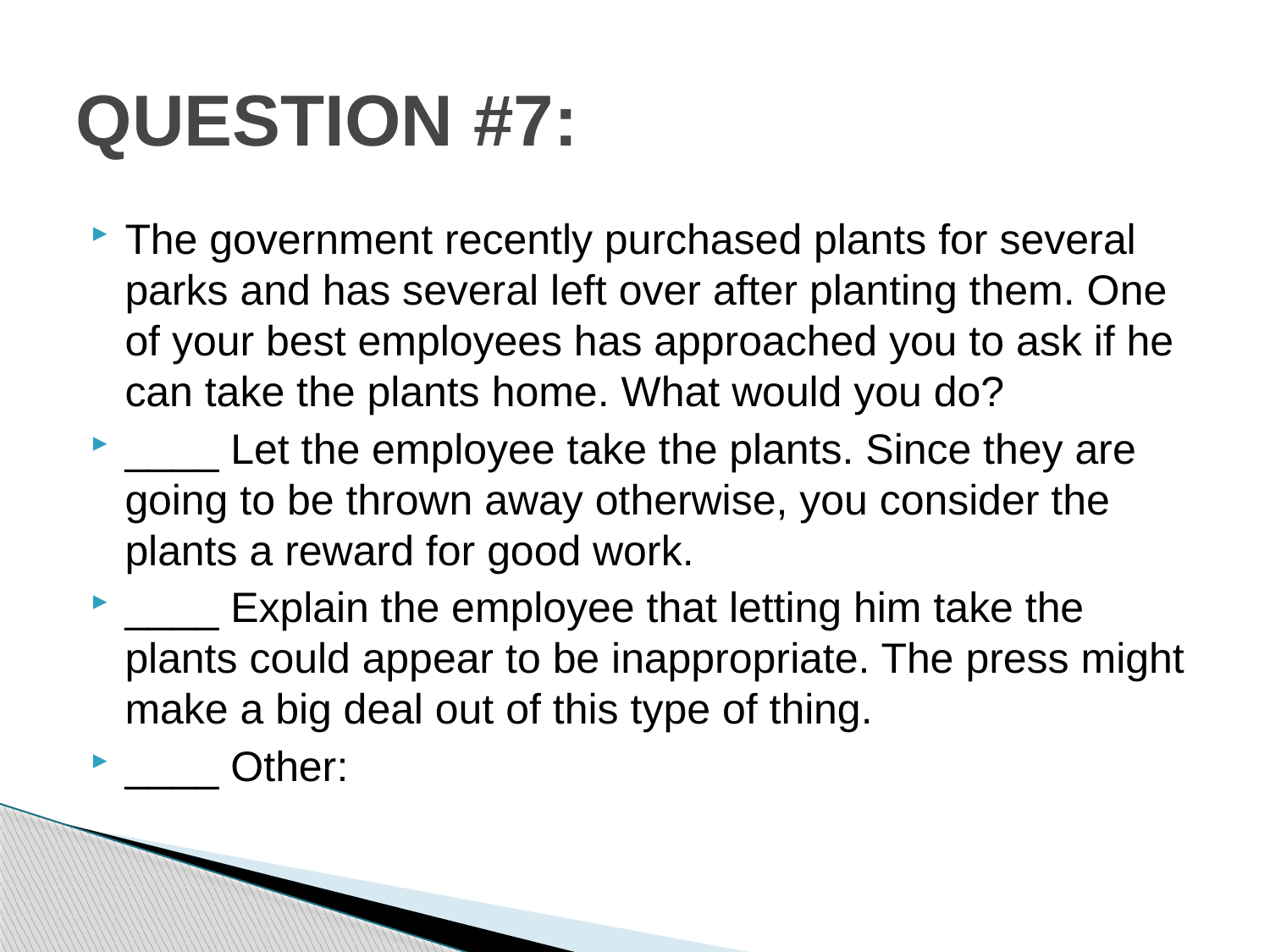

# QUESTION #7:
The government recently purchased plants for several parks and has several left over after planting them. One of your best employees has approached you to ask if he can take the plants home. What would you do?
____ Let the employee take the plants. Since they are going to be thrown away otherwise, you consider the plants a reward for good work.
____ Explain the employee that letting him take the plants could appear to be inappropriate. The press might make a big deal out of this type of thing.
____ Other: